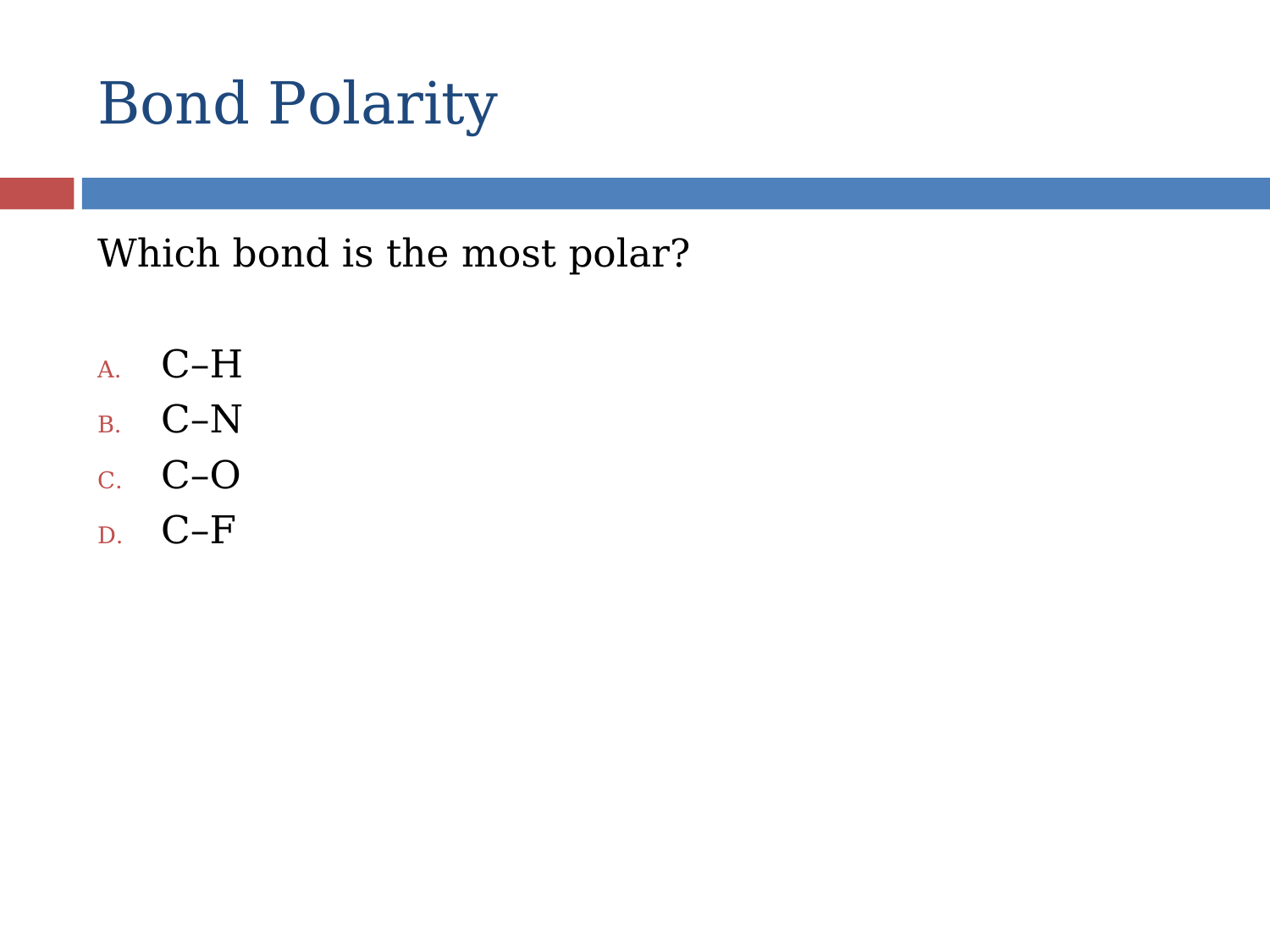

# Bond Polarity
Which bond is the most polar?

C–H
C–N
C–O
C–F